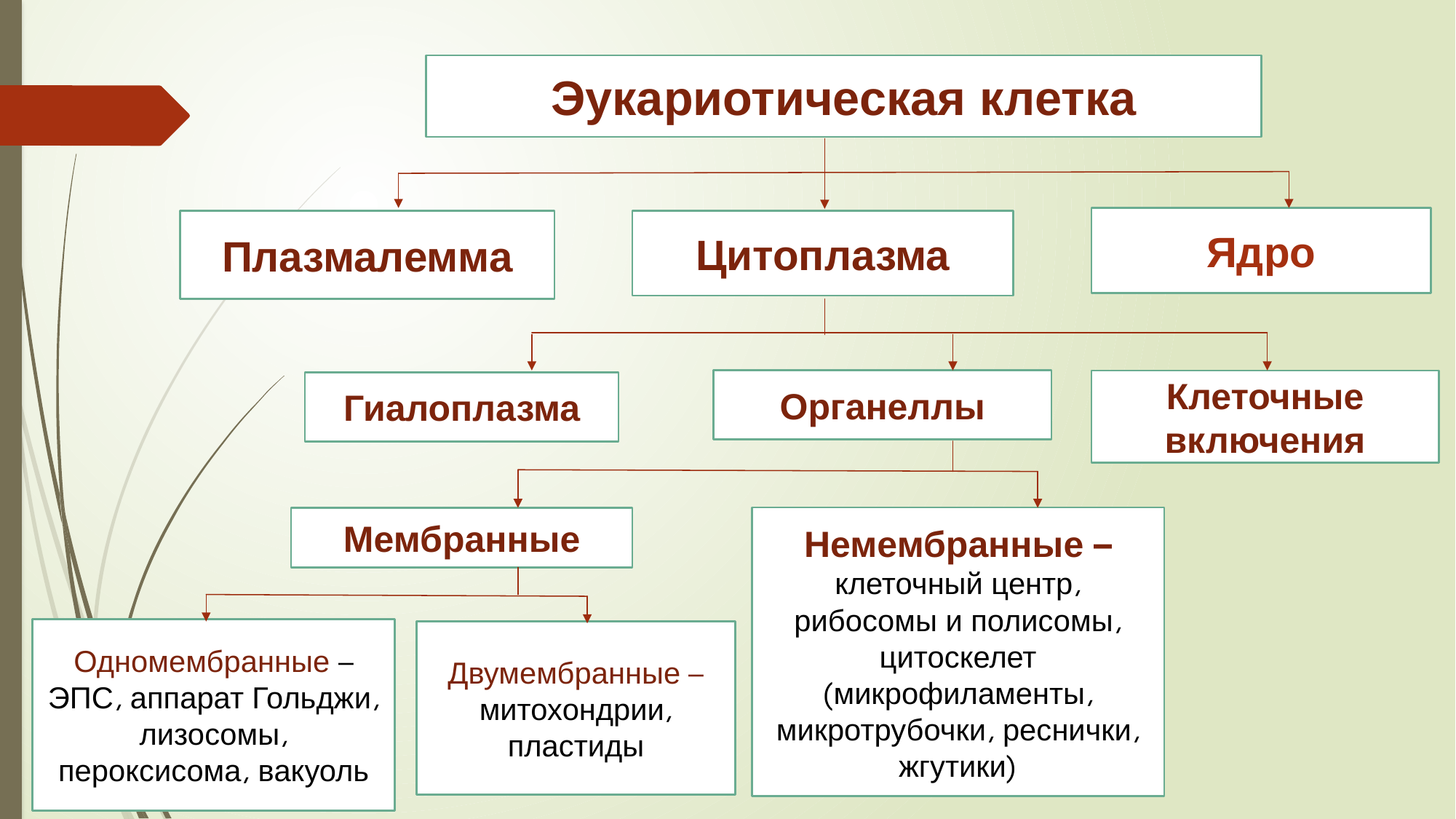

Эукариотическая клетка
Ядро
Плазмалемма
Цитоплазма
Органеллы
Клеточные включения
Гиалоплазма
Немембранные – клеточный центр, рибосомы и полисомы, цитоскелет (микрофиламенты, микротрубочки, реснички, жгутики)
Мембранные
Одномембранные – ЭПС, аппарат Гольджи, лизосомы, пероксисома, вакуоль
Двумембранные – митохондрии, пластиды